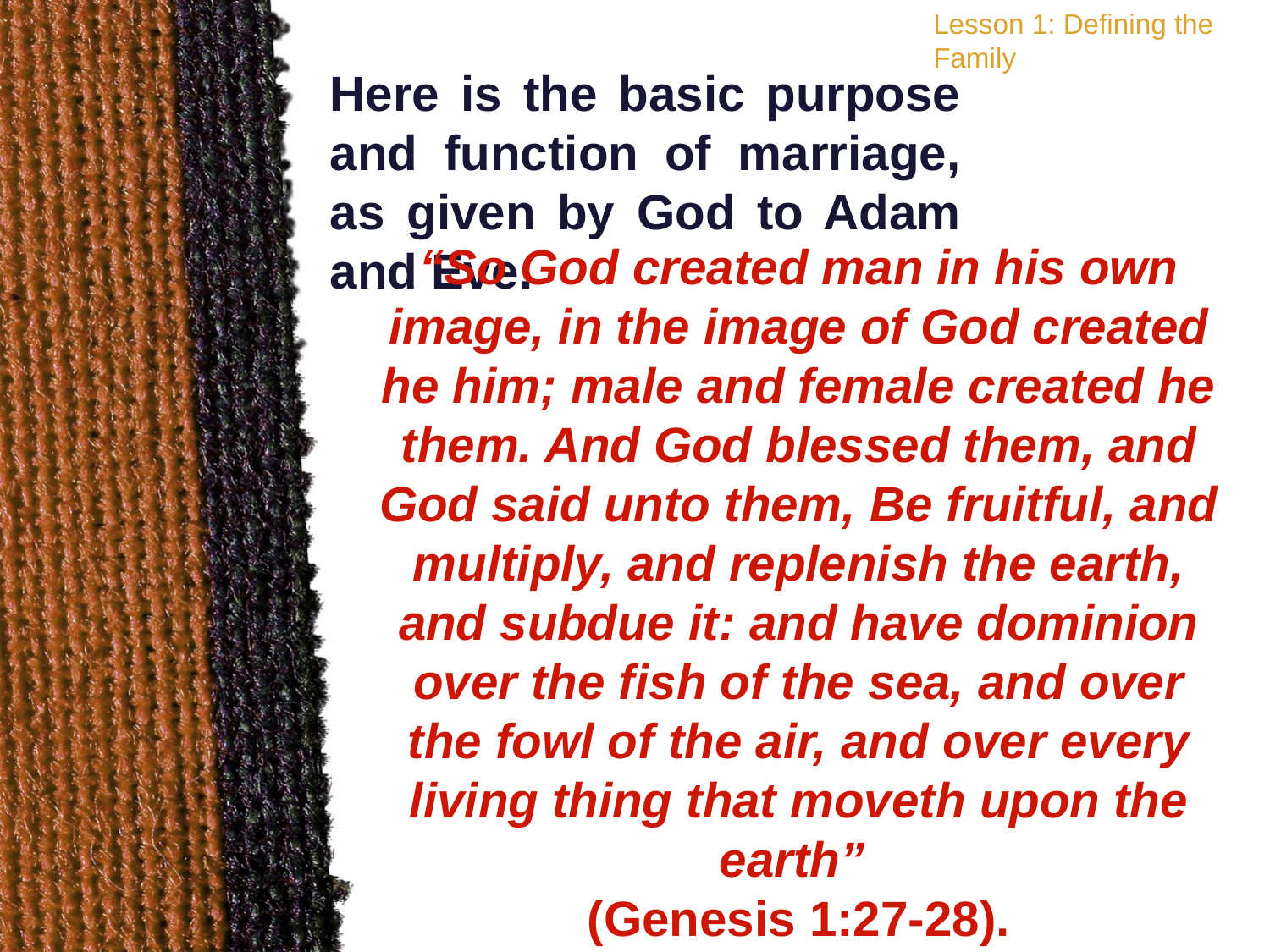

Lesson 1: Defining the Family
Here is the basic purpose and function of marriage, as given by God to Adam and Eve.
“So God created man in his own image, in the image of God created he him; male and female created he them. And God blessed them, and God said unto them, Be fruitful, and multiply, and replenish the earth, and subdue it: and have dominion over the fish of the sea, and over the fowl of the air, and over every living thing that moveth upon the earth”
(Genesis 1:27-28).